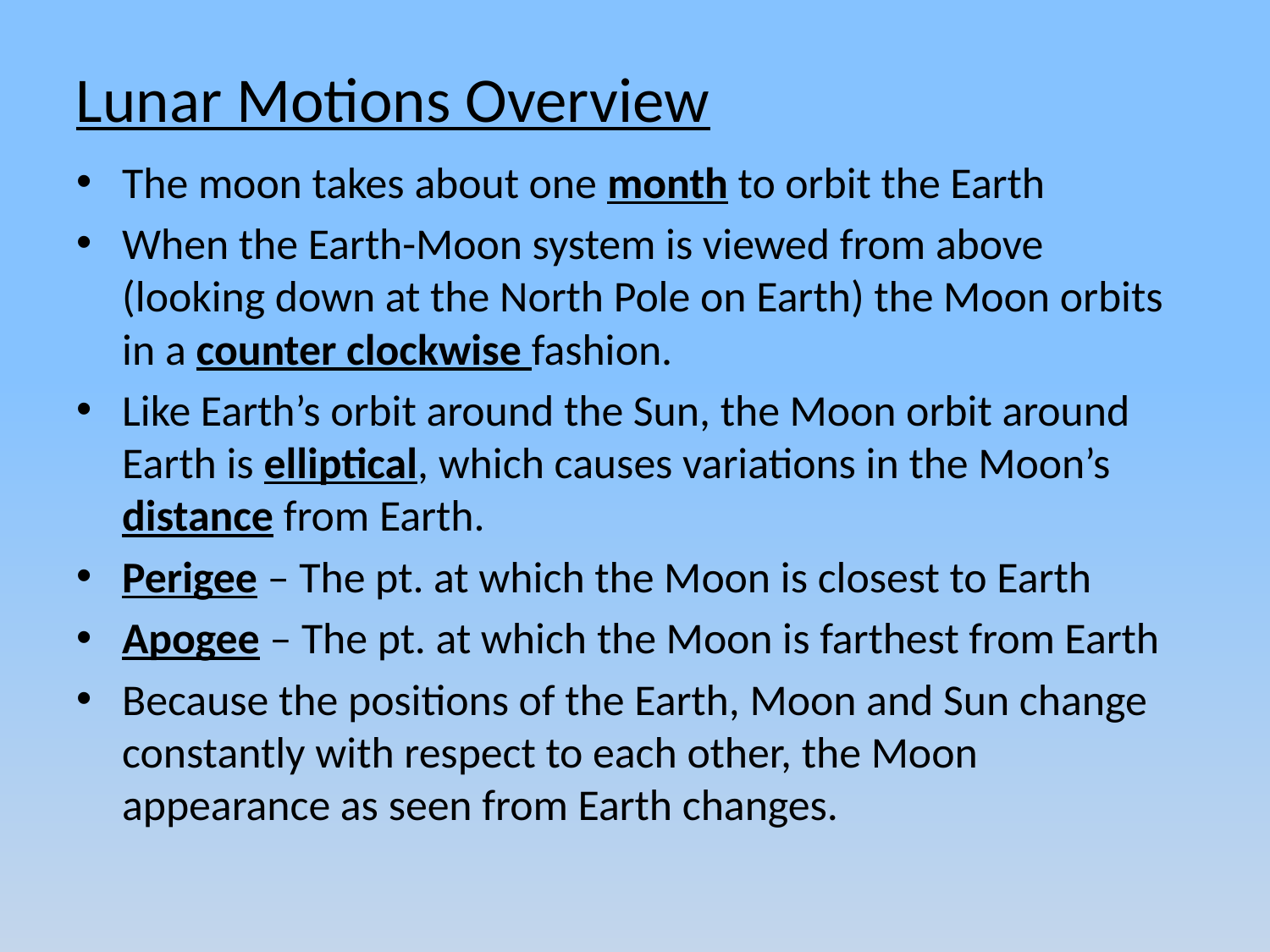

Lunar Motions Overview
The moon takes about one month to orbit the Earth
When the Earth-Moon system is viewed from above (looking down at the North Pole on Earth) the Moon orbits in a counter clockwise fashion.
Like Earth’s orbit around the Sun, the Moon orbit around Earth is elliptical, which causes variations in the Moon’s distance from Earth.
Perigee – The pt. at which the Moon is closest to Earth
Apogee – The pt. at which the Moon is farthest from Earth
Because the positions of the Earth, Moon and Sun change constantly with respect to each other, the Moon appearance as seen from Earth changes.